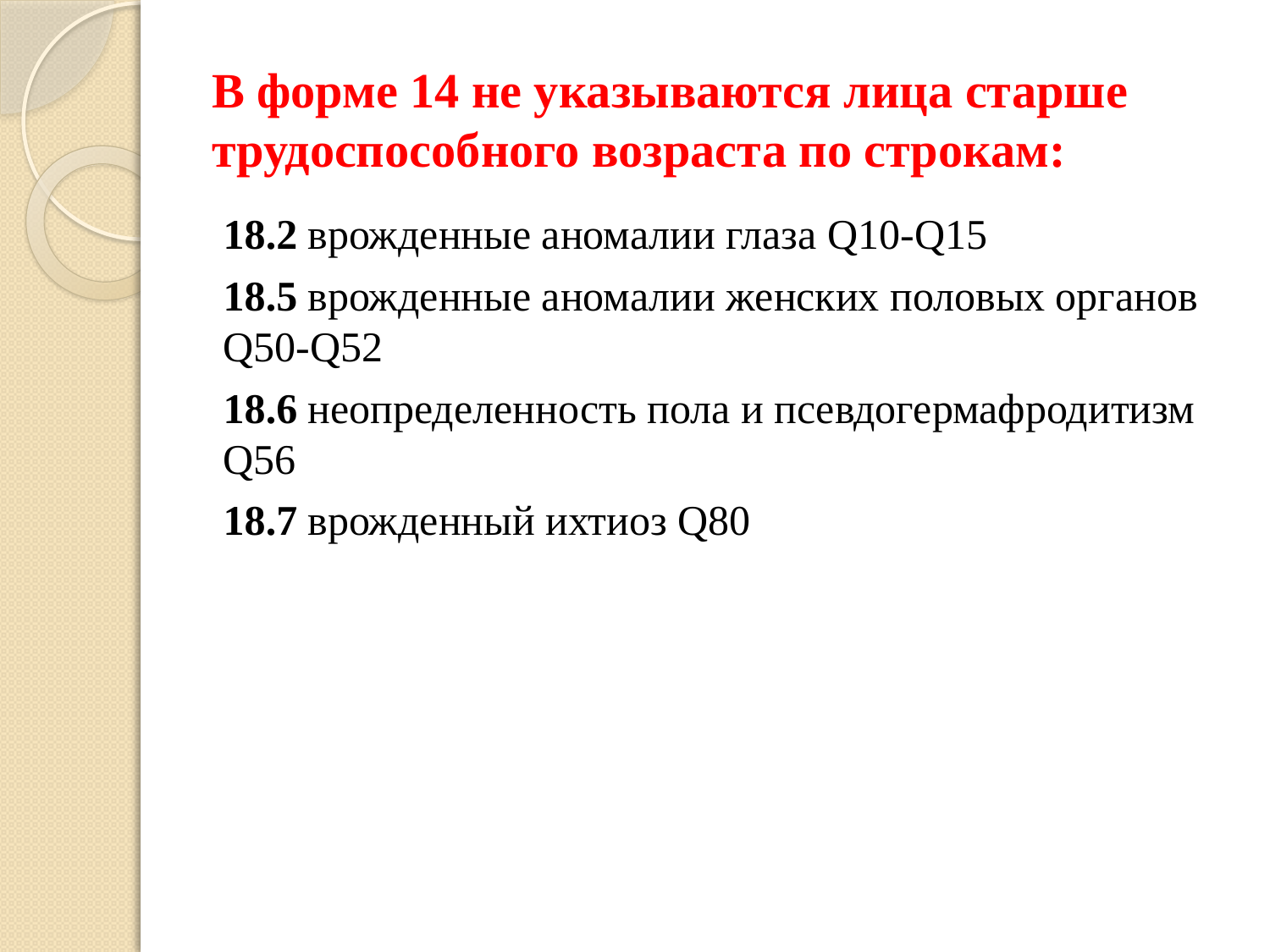

# В форме 14 не указываются лица старше трудоспособного возраста по строкам:
18.2 врожденные аномалии глаза Q10-Q15
18.5 врожденные аномалии женских половых органов Q50-Q52
18.6 неопределенность пола и псевдогермафродитизм Q56
18.7 врожденный ихтиоз Q80